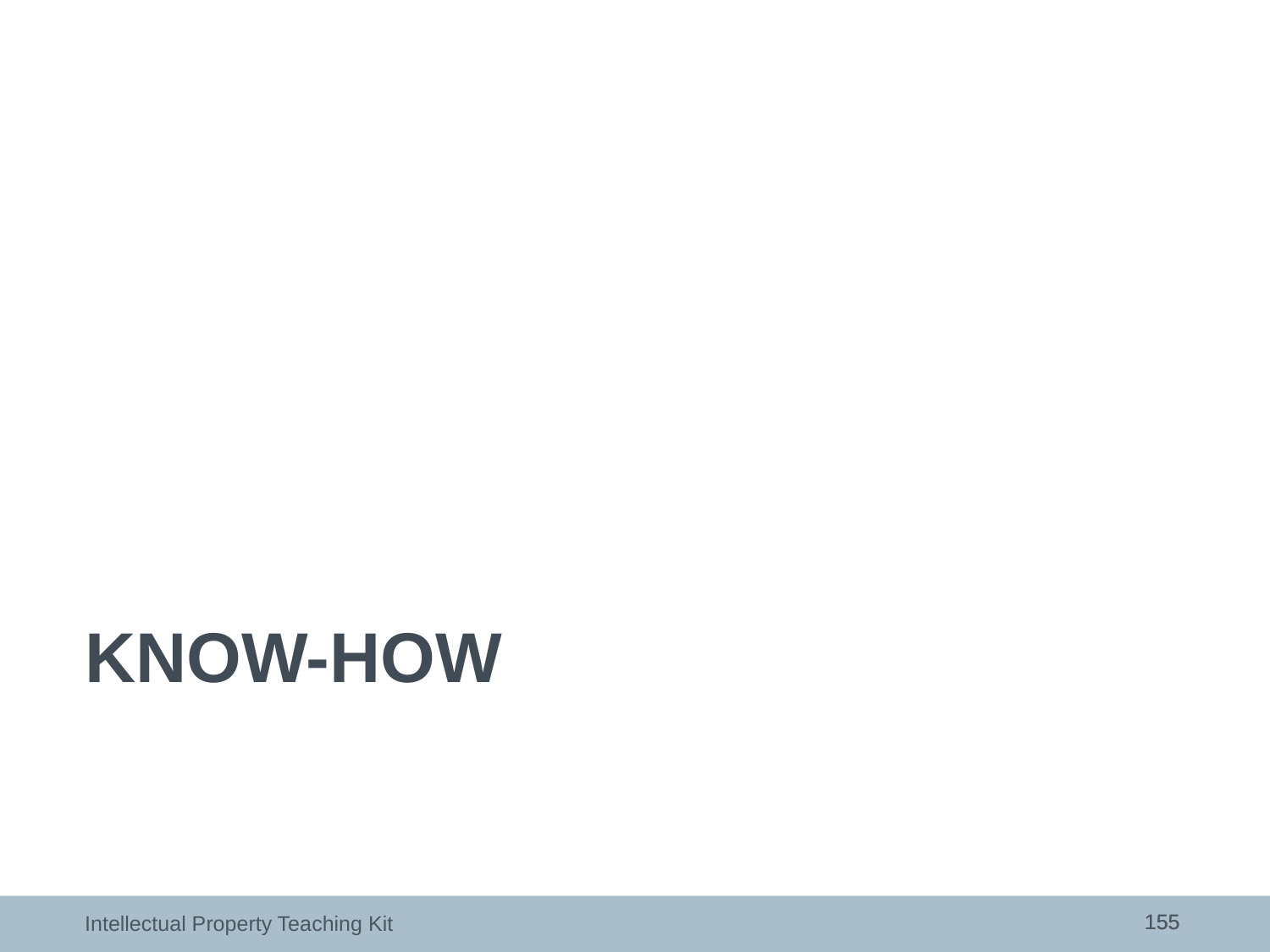

# know-how
155
155
Intellectual Property Teaching Kit